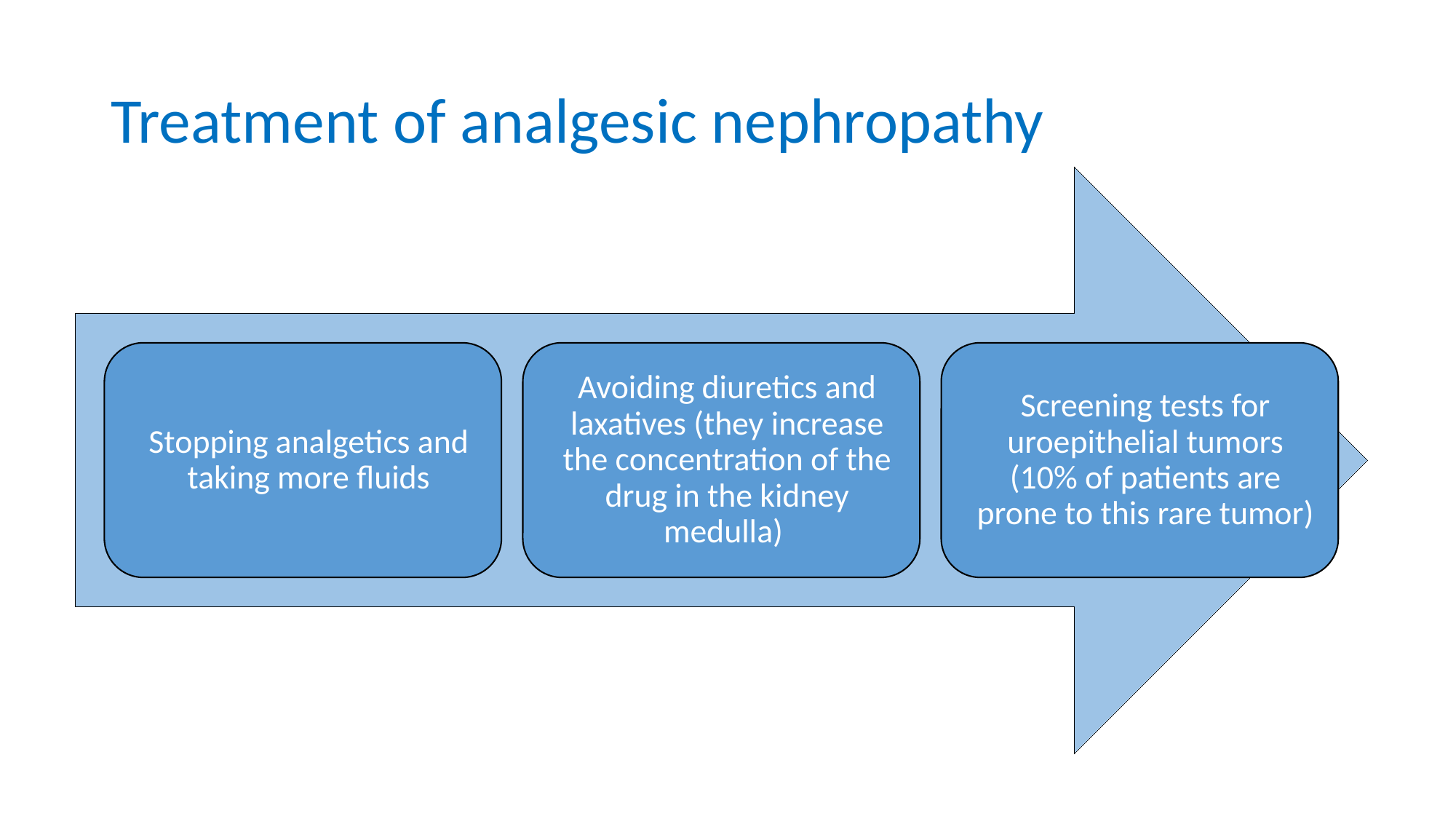

# Treatment of analgesic nephropathy
Stopping analgetics and taking more fluids
Avoiding diuretics and laxatives (they increase the concentration of the drug in the kidney medulla)
Screening tests for uroepithelial tumors (10% of patients are prone to this rare tumor)